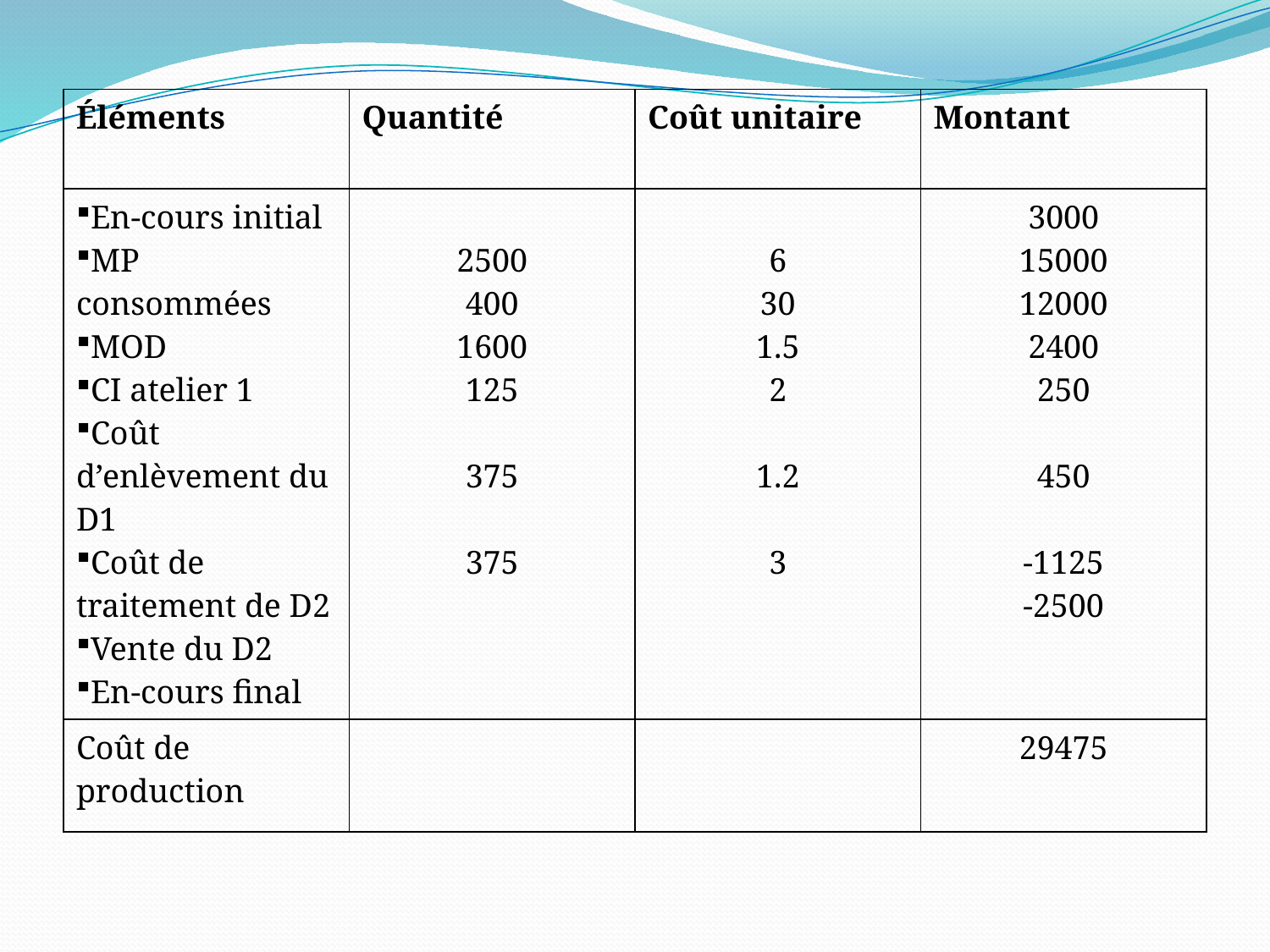

| Éléments | Quantité | Coût unitaire | Montant |
| --- | --- | --- | --- |
| En-cours initial MP consommées MOD CI atelier 1 Coût d’enlèvement du D1 Coût de traitement de D2 Vente du D2 En-cours final | 2500 400 1600 125 375 375 | 6 30 1.5 2 1.2 3 | 3000 15000 12000 2400 250 450 -1125 -2500 |
| Coût de production |  |  | 29475 |